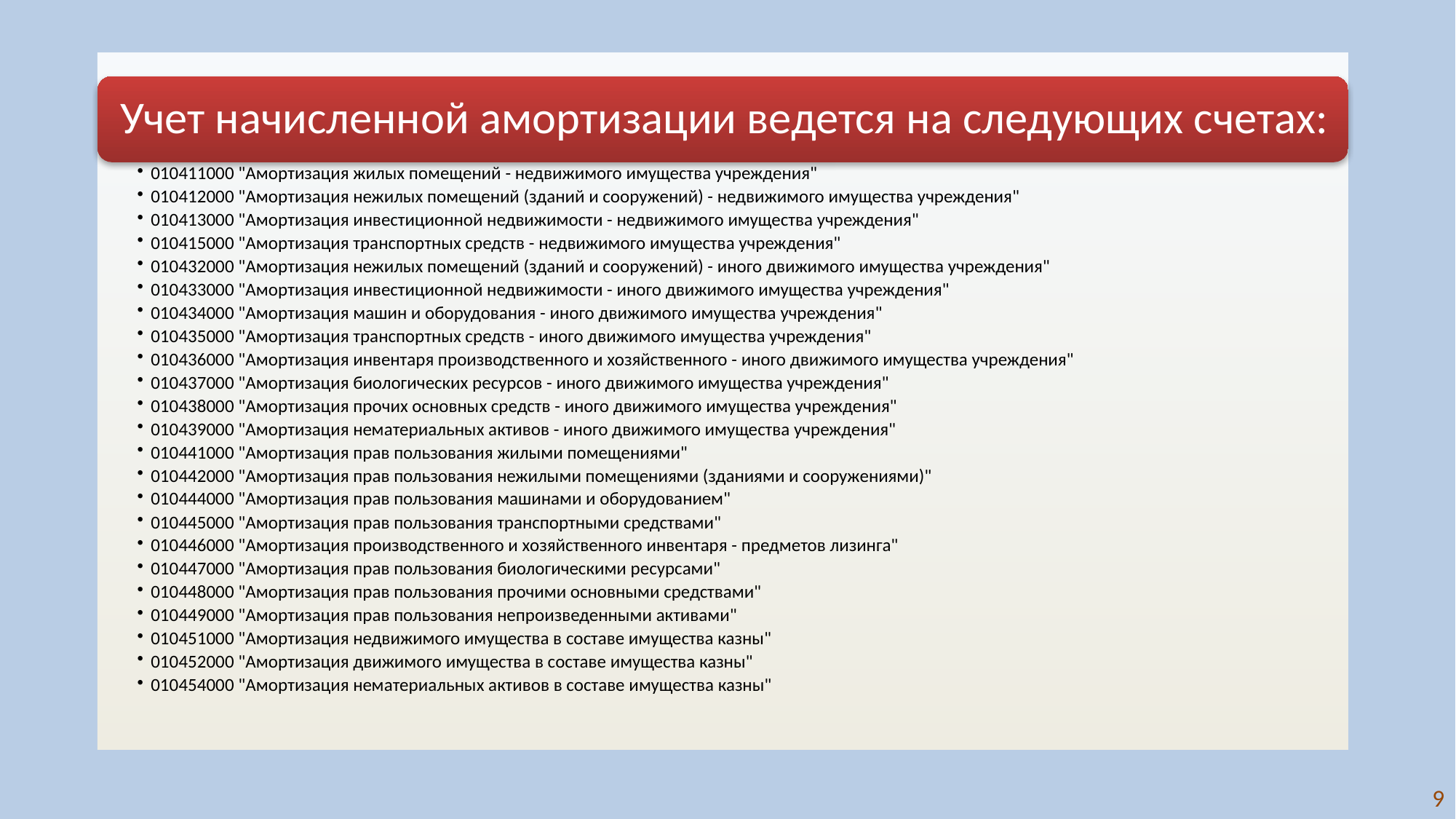

Учет начисленной амортизации ведется на следующих счетах:
010411000 "Амортизация жилых помещений - недвижимого имущества учреждения"
010412000 "Амортизация нежилых помещений (зданий и сооружений) - недвижимого имущества учреждения"
010413000 "Амортизация инвестиционной недвижимости - недвижимого имущества учреждения"
010415000 "Амортизация транспортных средств - недвижимого имущества учреждения"
010432000 "Амортизация нежилых помещений (зданий и сооружений) - иного движимого имущества учреждения"
010433000 "Амортизация инвестиционной недвижимости - иного движимого имущества учреждения"
010434000 "Амортизация машин и оборудования - иного движимого имущества учреждения"
010435000 "Амортизация транспортных средств - иного движимого имущества учреждения"
010436000 "Амортизация инвентаря производственного и хозяйственного - иного движимого имущества учреждения"
010437000 "Амортизация биологических ресурсов - иного движимого имущества учреждения"
010438000 "Амортизация прочих основных средств - иного движимого имущества учреждения"
010439000 "Амортизация нематериальных активов - иного движимого имущества учреждения"
010441000 "Амортизация прав пользования жилыми помещениями"
010442000 "Амортизация прав пользования нежилыми помещениями (зданиями и сооружениями)"
010444000 "Амортизация прав пользования машинами и оборудованием"
010445000 "Амортизация прав пользования транспортными средствами"
010446000 "Амортизация производственного и хозяйственного инвентаря - предметов лизинга"
010447000 "Амортизация прав пользования биологическими ресурсами"
010448000 "Амортизация прав пользования прочими основными средствами"
010449000 "Амортизация прав пользования непроизведенными активами"
010451000 "Амортизация недвижимого имущества в составе имущества казны"
010452000 "Амортизация движимого имущества в составе имущества казны"
010454000 "Амортизация нематериальных активов в составе имущества казны"
9